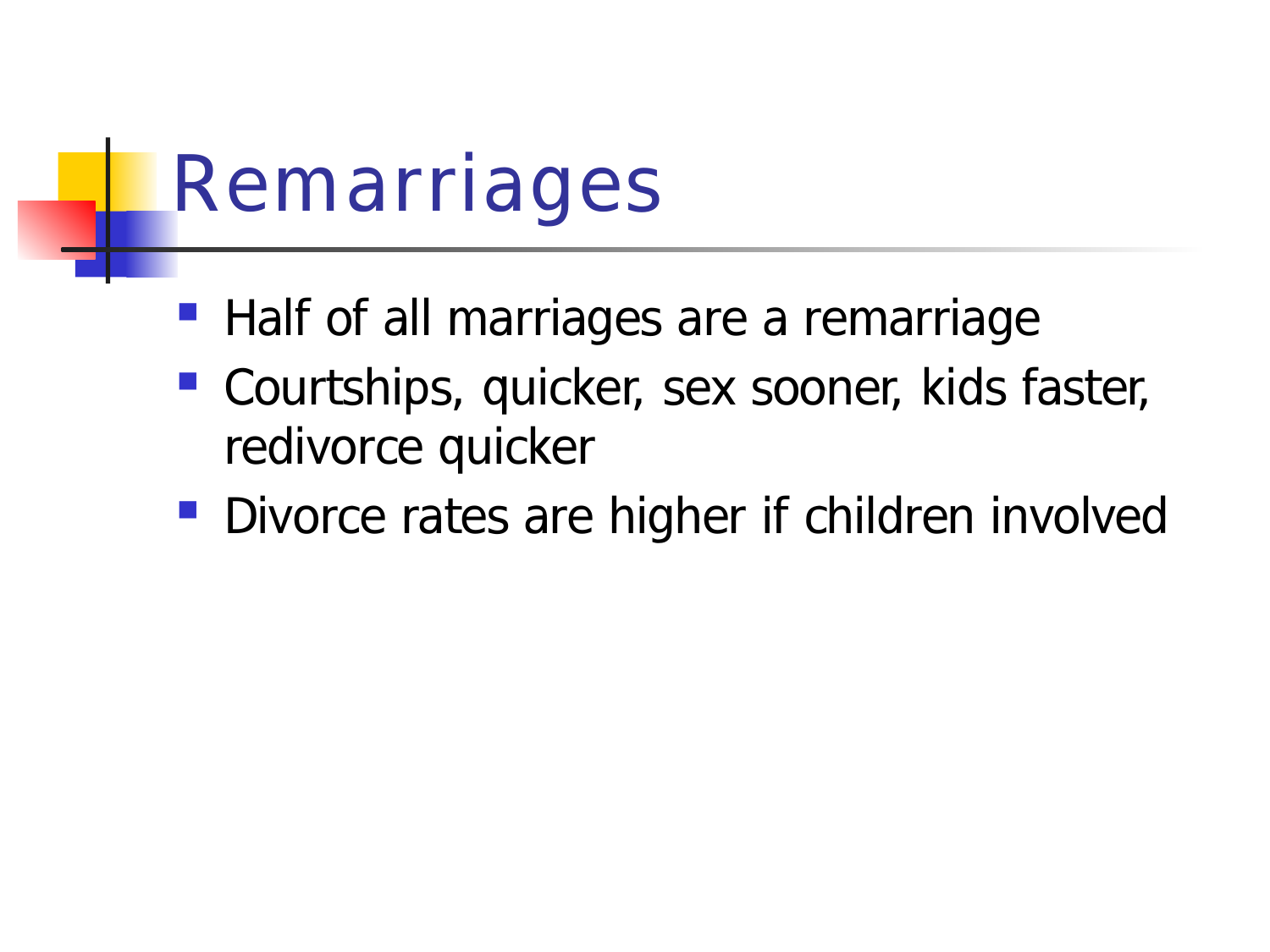

# Remarriages
Half of all marriages are a remarriage
Courtships, quicker, sex sooner, kids faster, redivorce quicker
Divorce rates are higher if children involved